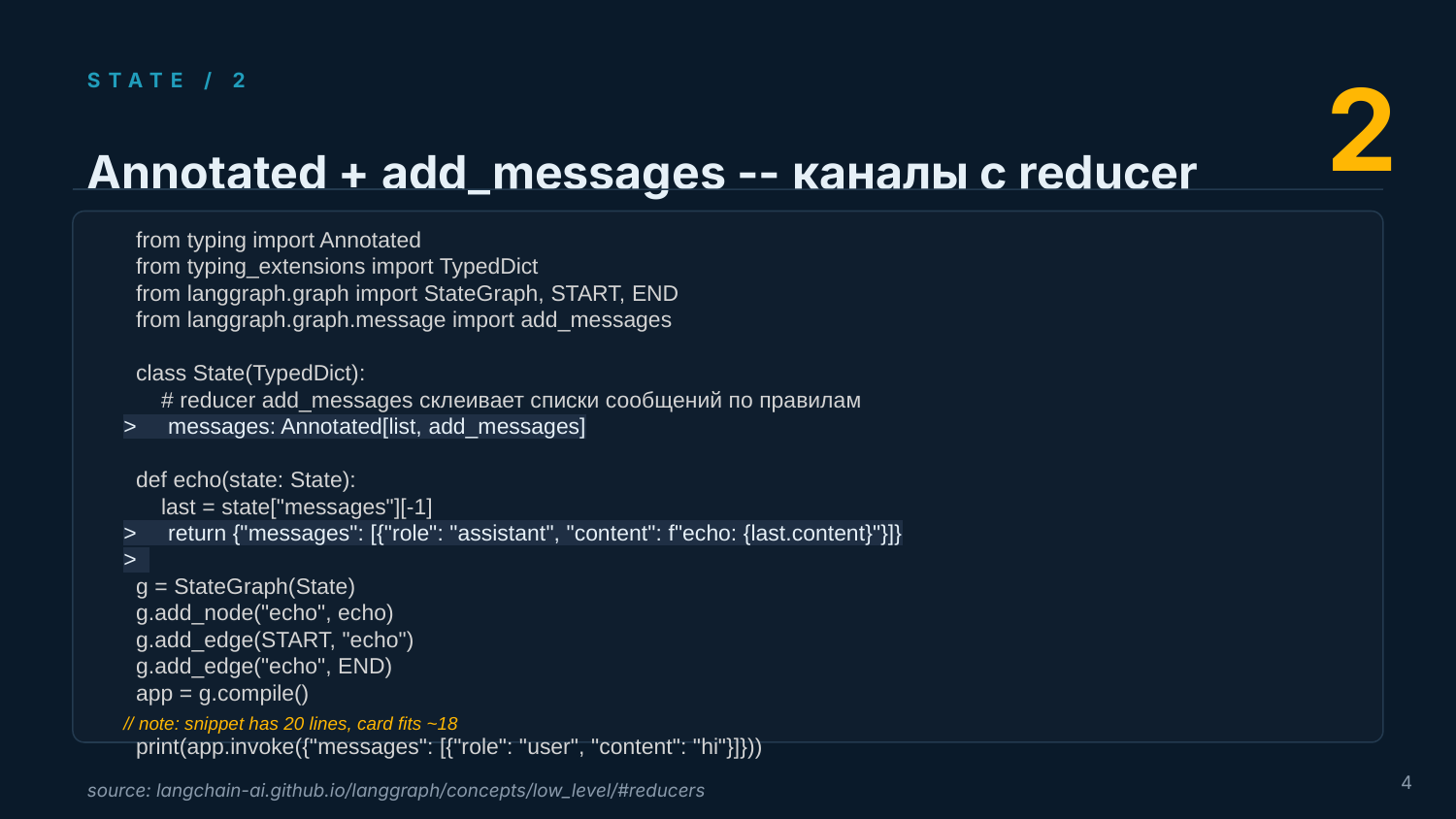

2
STATE / 2
Annotated + add_messages -- каналы с reducer

  from typing import Annotated
  from typing_extensions import TypedDict
  from langgraph.graph import StateGraph, START, END
  from langgraph.graph.message import add_messages

  class State(TypedDict):
      # reducer add_messages склеивает списки сообщений по правилам
>     messages: Annotated[list, add_messages]

  def echo(state: State):
      last = state["messages"][-1]
>     return {"messages": [{"role": "assistant", "content": f"echo: {last.content}"}]}
>
  g = StateGraph(State)
  g.add_node("echo", echo)
  g.add_edge(START, "echo")
  g.add_edge("echo", END)
  app = g.compile()

  print(app.invoke({"messages": [{"role": "user", "content": "hi"}]}))

// note: snippet has 20 lines, card fits ~18
4
source: langchain-ai.github.io/langgraph/concepts/low_level/#reducers